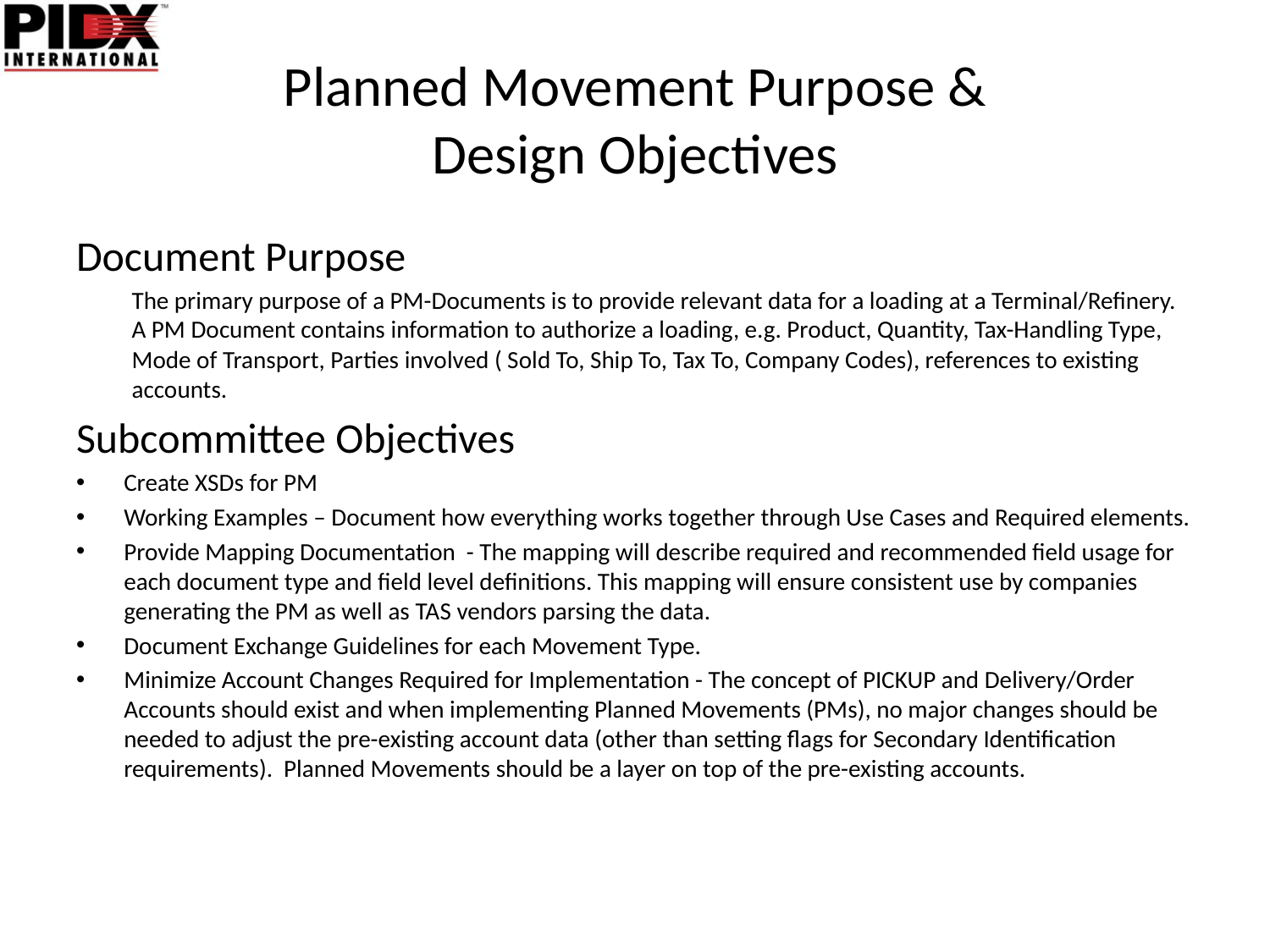

# Planned Movement Purpose & Design Objectives
Document Purpose
The primary purpose of a PM-Documents is to provide relevant data for a loading at a Terminal/Refinery.  A PM Document contains information to authorize a loading, e.g. Product, Quantity, Tax-Handling Type, Mode of Transport, Parties involved ( Sold To, Ship To, Tax To, Company Codes), references to existing accounts.
Subcommittee Objectives
Create XSDs for PM
Working Examples – Document how everything works together through Use Cases and Required elements.
Provide Mapping Documentation  - The mapping will describe required and recommended field usage for each document type and field level definitions. This mapping will ensure consistent use by companies generating the PM as well as TAS vendors parsing the data.
Document Exchange Guidelines for each Movement Type.
Minimize Account Changes Required for Implementation - The concept of PICKUP and Delivery/Order Accounts should exist and when implementing Planned Movements (PMs), no major changes should be needed to adjust the pre-existing account data (other than setting flags for Secondary Identification requirements).  Planned Movements should be a layer on top of the pre-existing accounts.